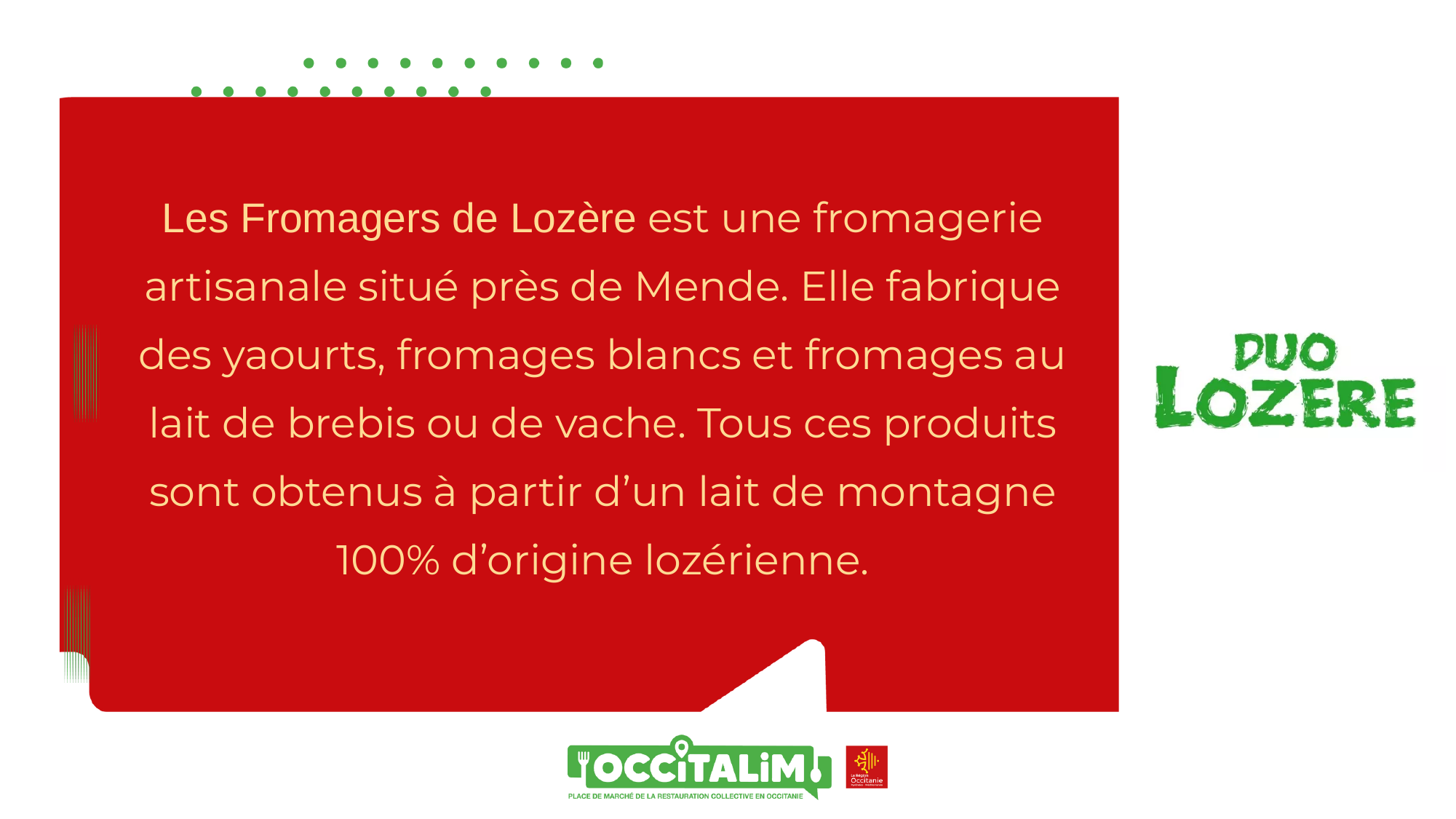

Les Fromagers de Lozère est une fromagerie artisanale situé près de Mende. Elle fabrique des yaourts, fromages blancs et fromages au lait de brebis ou de vache. Tous ces produits sont obtenus à partir d’un lait de montagne 100% d’origine lozérienne.